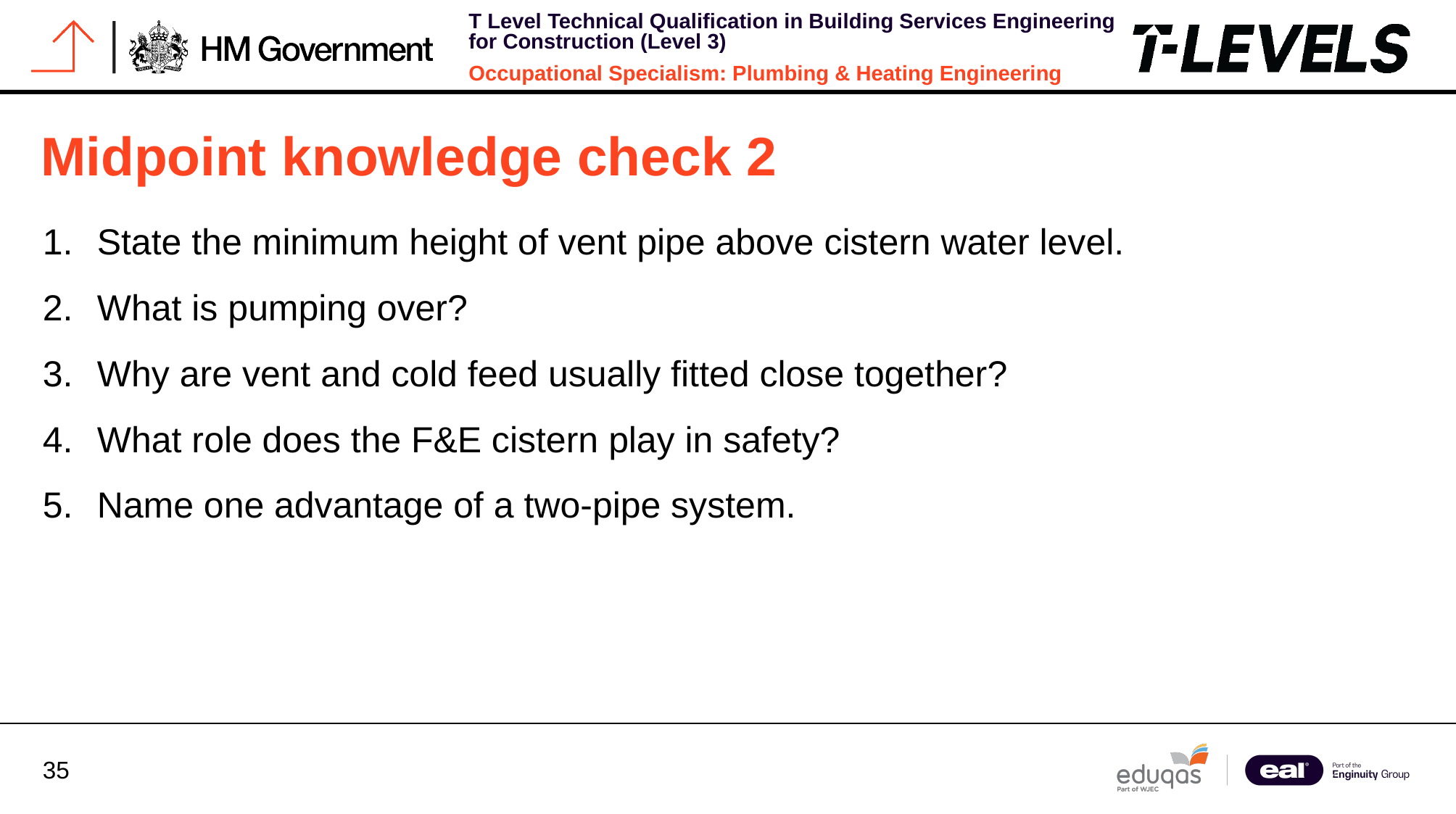

# Midpoint knowledge check 2
State the minimum height of vent pipe above cistern water level.
What is pumping over?
Why are vent and cold feed usually fitted close together?
What role does the F&E cistern play in safety?
Name one advantage of a two-pipe system.